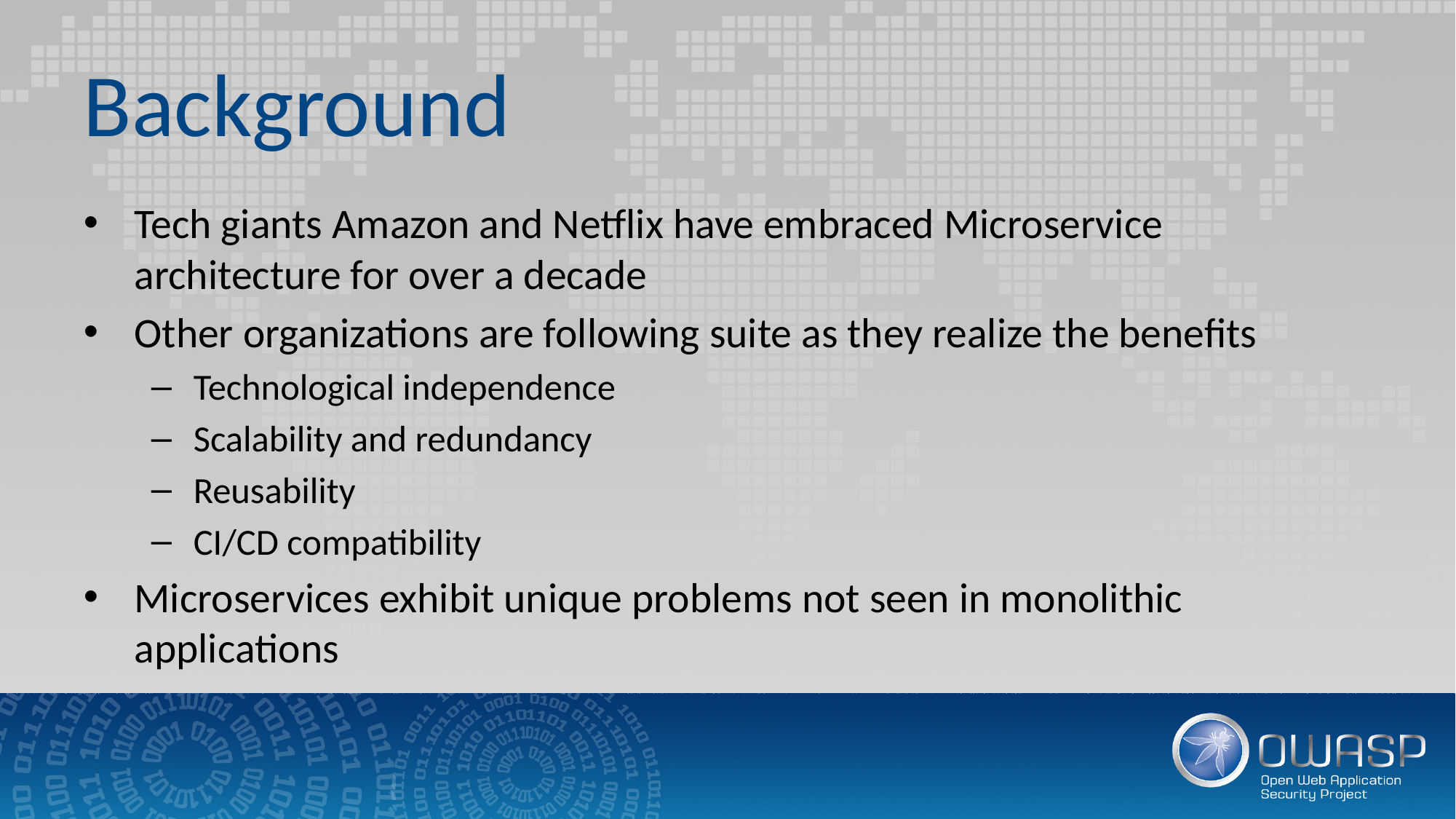

# Background
Tech giants Amazon and Netflix have embraced Microservice architecture for over a decade
Other organizations are following suite as they realize the benefits
Technological independence
Scalability and redundancy
Reusability
CI/CD compatibility
Microservices exhibit unique problems not seen in monolithic applications